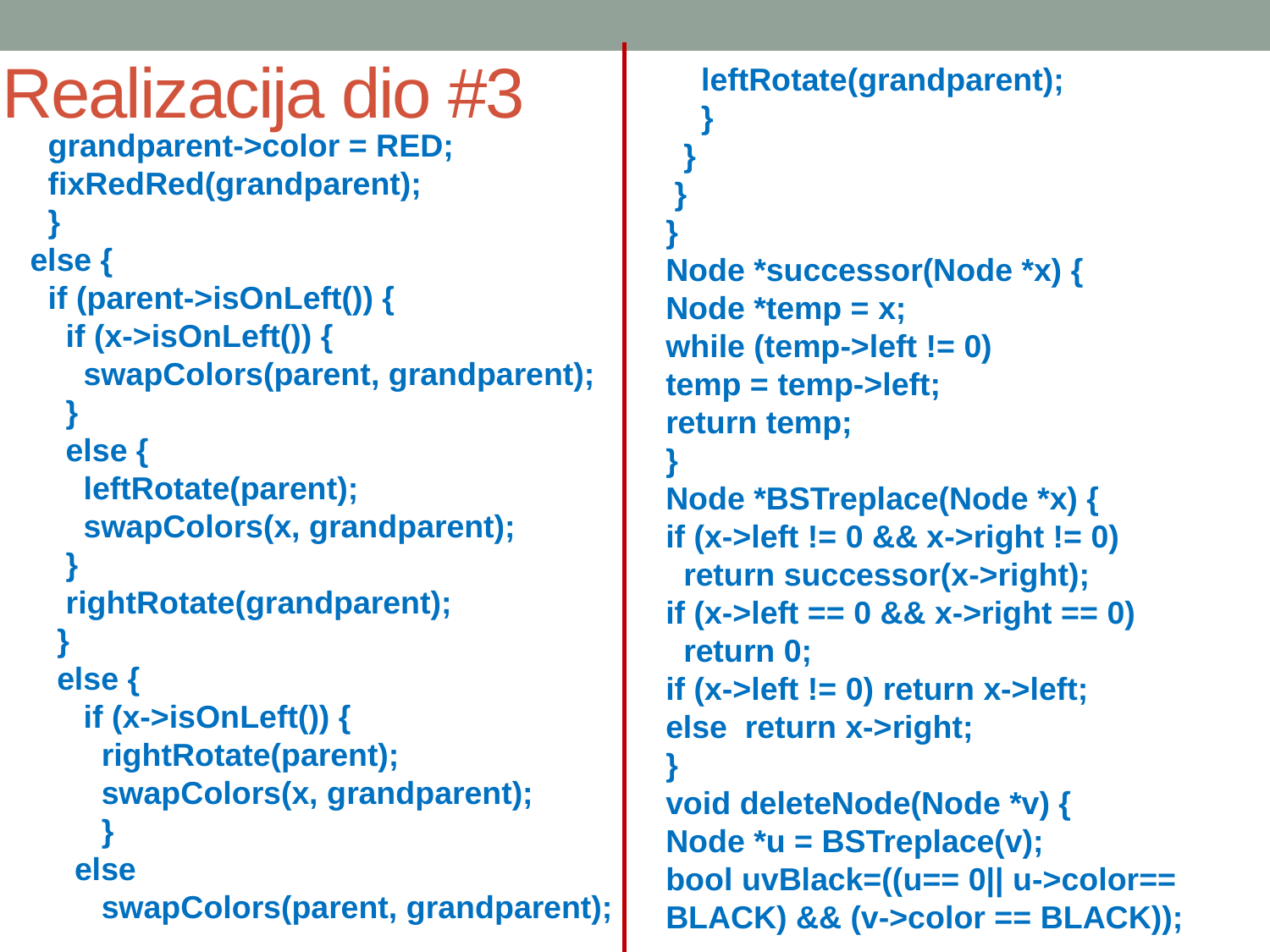

# Realizacija dio #3
    leftRotate(grandparent);
    }
  }
 }
}
Node *successor(Node *x) {
Node *temp = x;
while (temp->left != 0)
temp = temp->left;
return temp;
}
Node *BSTreplace(Node *x) {
if (x->left != 0 && x->right != 0)
  return successor(x->right);
if (x->left == 0 && x->right == 0)
  return 0;
if (x->left != 0) return x->left;
else  return x->right;
}
void deleteNode(Node *v) {
Node *u = BSTreplace(v);
bool uvBlack=((u== 0|| u->color==
BLACK) && (v->color == BLACK));
    grandparent->color = RED;
    fixRedRed(grandparent);
    }
  else {
    if (parent->isOnLeft()) {
      if (x->isOnLeft()) {
        swapColors(parent, grandparent);
      }
      else {
        leftRotate(parent);
        swapColors(x, grandparent);
      }
      rightRotate(grandparent);
     }
     else {
        if (x->isOnLeft()) {
          rightRotate(parent);
          swapColors(x, grandparent);
          }
       else
          swapColors(parent, grandparent);